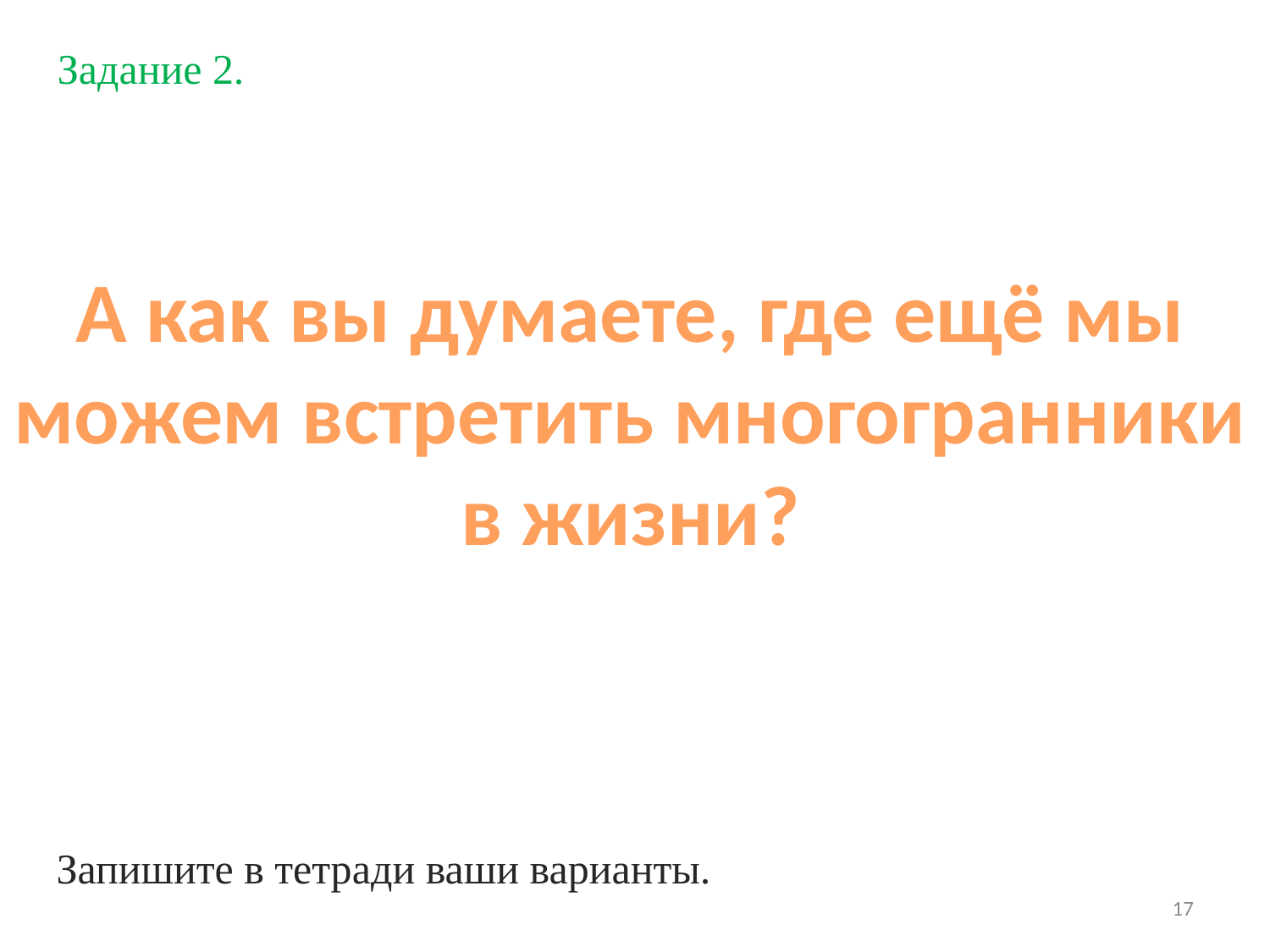

Задание 2.
А как вы думаете, где ещё мы можем встретить многогранники в жизни?
Запишите в тетради ваши варианты.
17